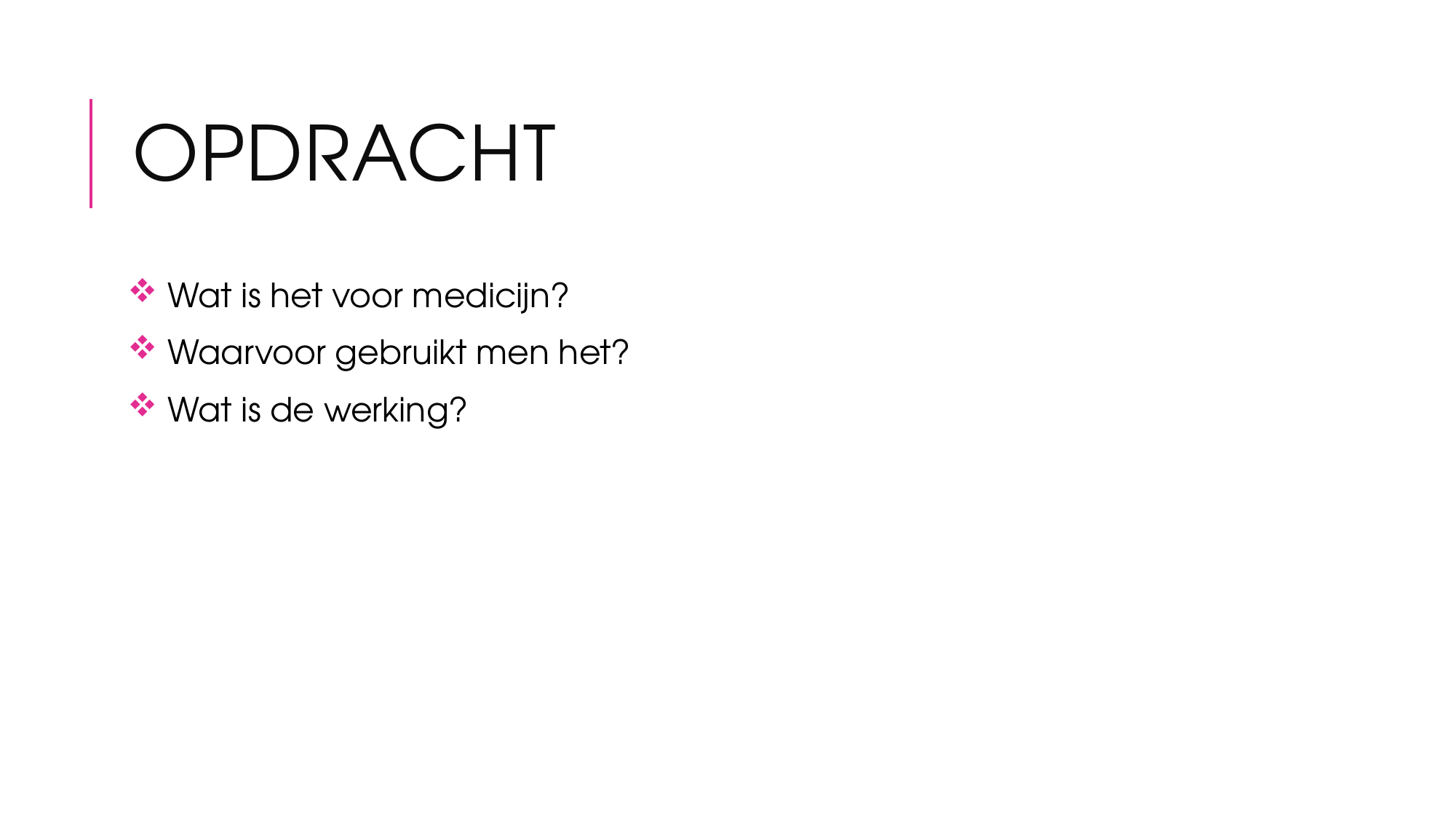

# Opdracht
 Wat is het voor medicijn?
 Waarvoor gebruikt men het?
 Wat is de werking?